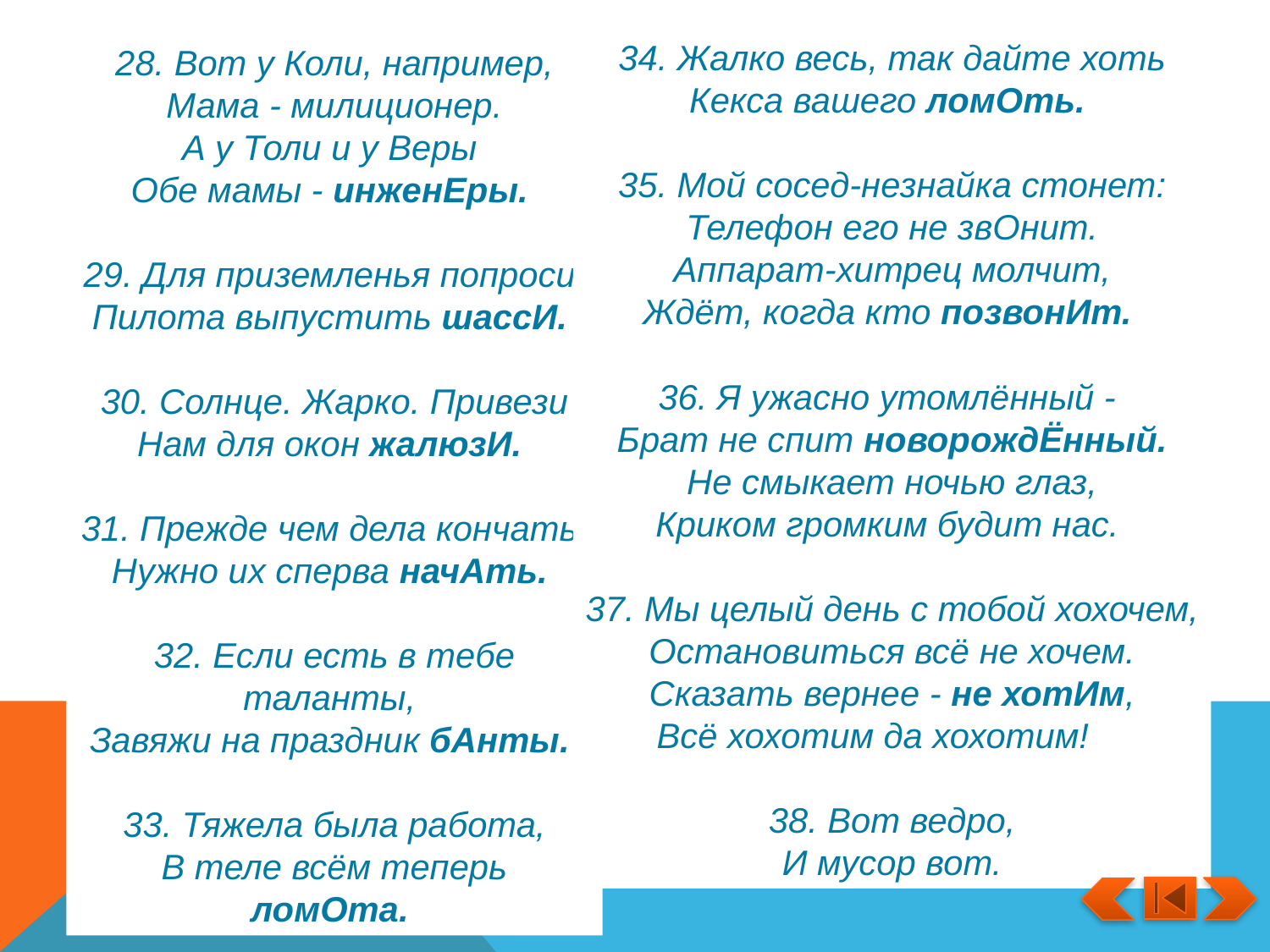

34. Жалко весь, так дайте хоть
Кекса вашего ломОть.

35. Мой сосед-незнайка стонет:
Телефон его не звОнит.
Аппарат-хитрец молчит,
Ждёт, когда кто позвонИт.

36. Я ужасно утомлённый -
Брат не спит новорождЁнный.
Не смыкает ночью глаз,
Криком громким будит нас.

37. Мы целый день с тобой хохочем,
Остановиться всё не хочем.
Сказать вернее - не хотИм,
Всё хохотим да хохотим!    
38. Вот ведро,
И мусор вот.
28. Вот у Коли, например,
Мама - милиционер.
А у Толи и у Веры
Обе мамы - инженЕры.

29. Для приземленья попроси
Пилота выпустить шассИ.

30. Солнце. Жарко. Привези
Нам для окон жалюзИ.

31. Прежде чем дела кончать,
Нужно их сперва начАть.

32. Если есть в тебе таланты,
Завяжи на праздник бАнты.

33. Тяжела была работа,
В теле всём теперь ломОта.